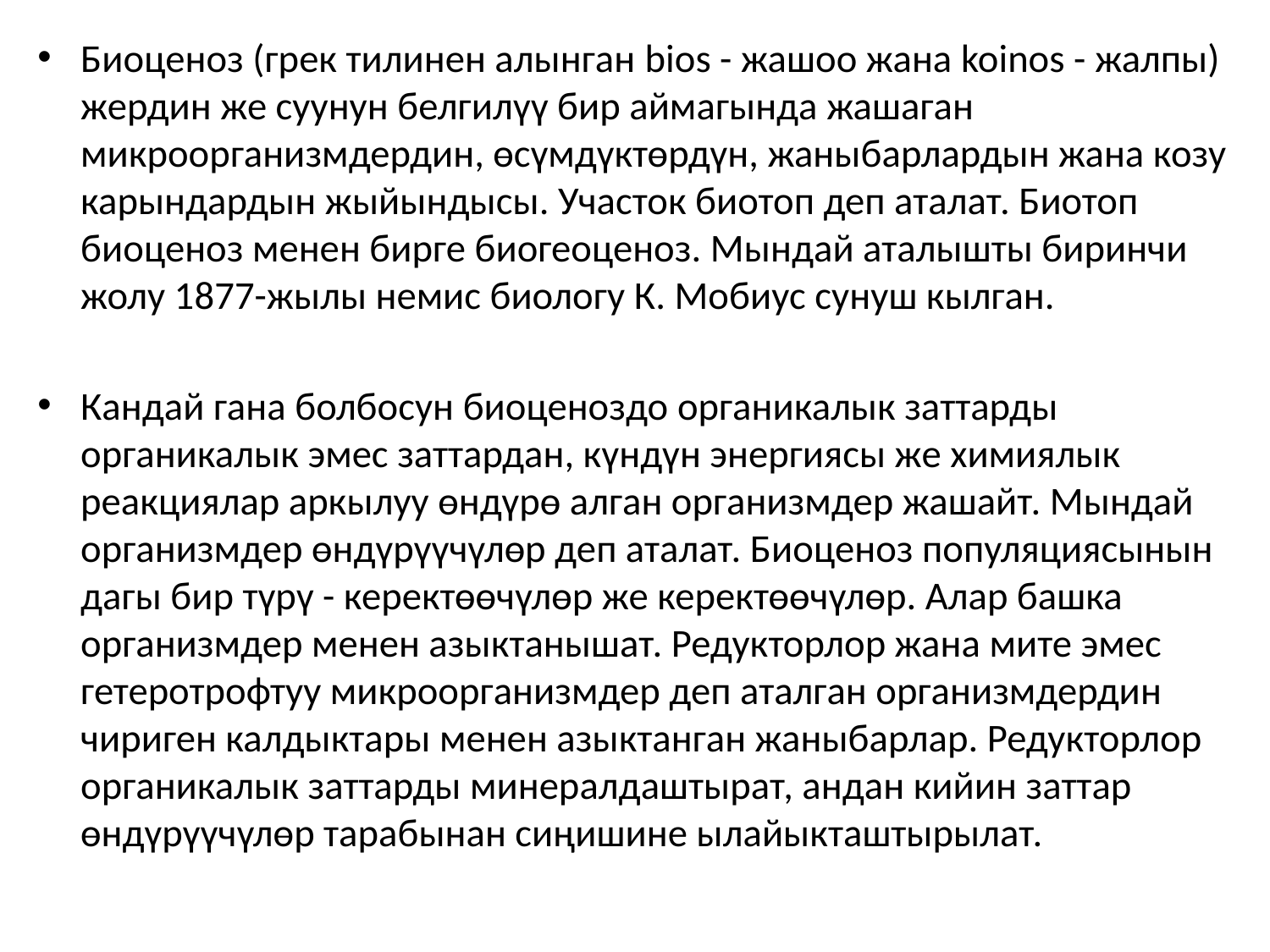

Биоценоз (грек тилинен алынган bios - жашоо жана koinos - жалпы) жердин же суунун белгилүү бир аймагында жашаган микроорганизмдердин, өсүмдүктөрдүн, жаныбарлардын жана козу карындардын жыйындысы. Участок биотоп деп аталат. Биотоп биоценоз менен бирге биогеоценоз. Мындай аталышты биринчи жолу 1877-жылы немис биологу К. Мобиус сунуш кылган.

Кандай гана болбосун биоценоздо органикалык заттарды органикалык эмес заттардан, күндүн энергиясы же химиялык реакциялар аркылуу өндүрө алган организмдер жашайт. Мындай организмдер өндүрүүчүлөр деп аталат. Биоценоз популяциясынын дагы бир түрү - керектөөчүлөр же керектөөчүлөр. Алар башка организмдер менен азыктанышат. Редукторлор жана мите эмес гетеротрофтуу микроорганизмдер деп аталган организмдердин чириген калдыктары менен азыктанган жаныбарлар. Редукторлор органикалык заттарды минералдаштырат, андан кийин заттар өндүрүүчүлөр тарабынан сиңишине ылайыкташтырылат.